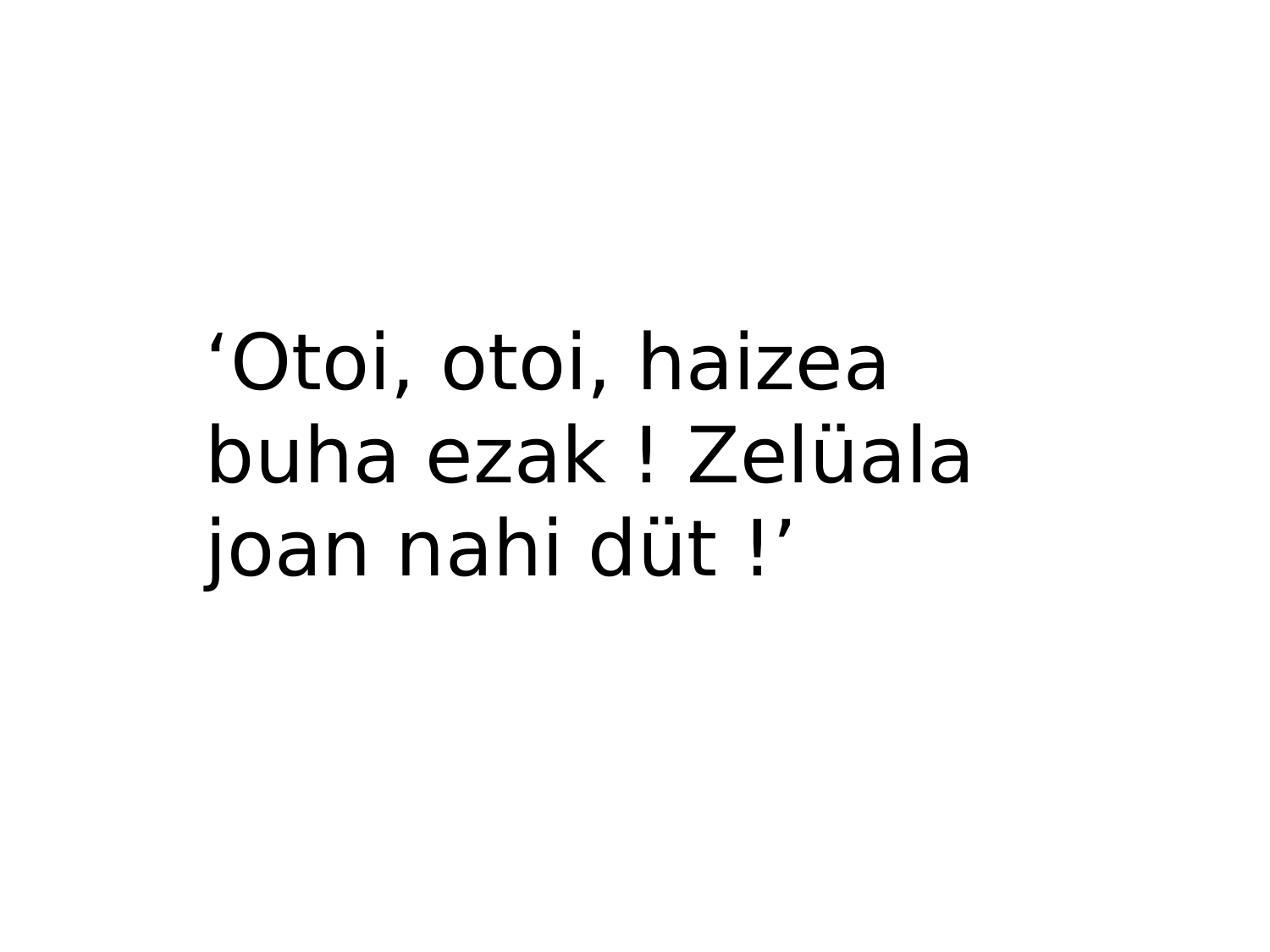

‘Otoi, otoi, haizea buha ezak ! Zelüala joan nahi düt !’